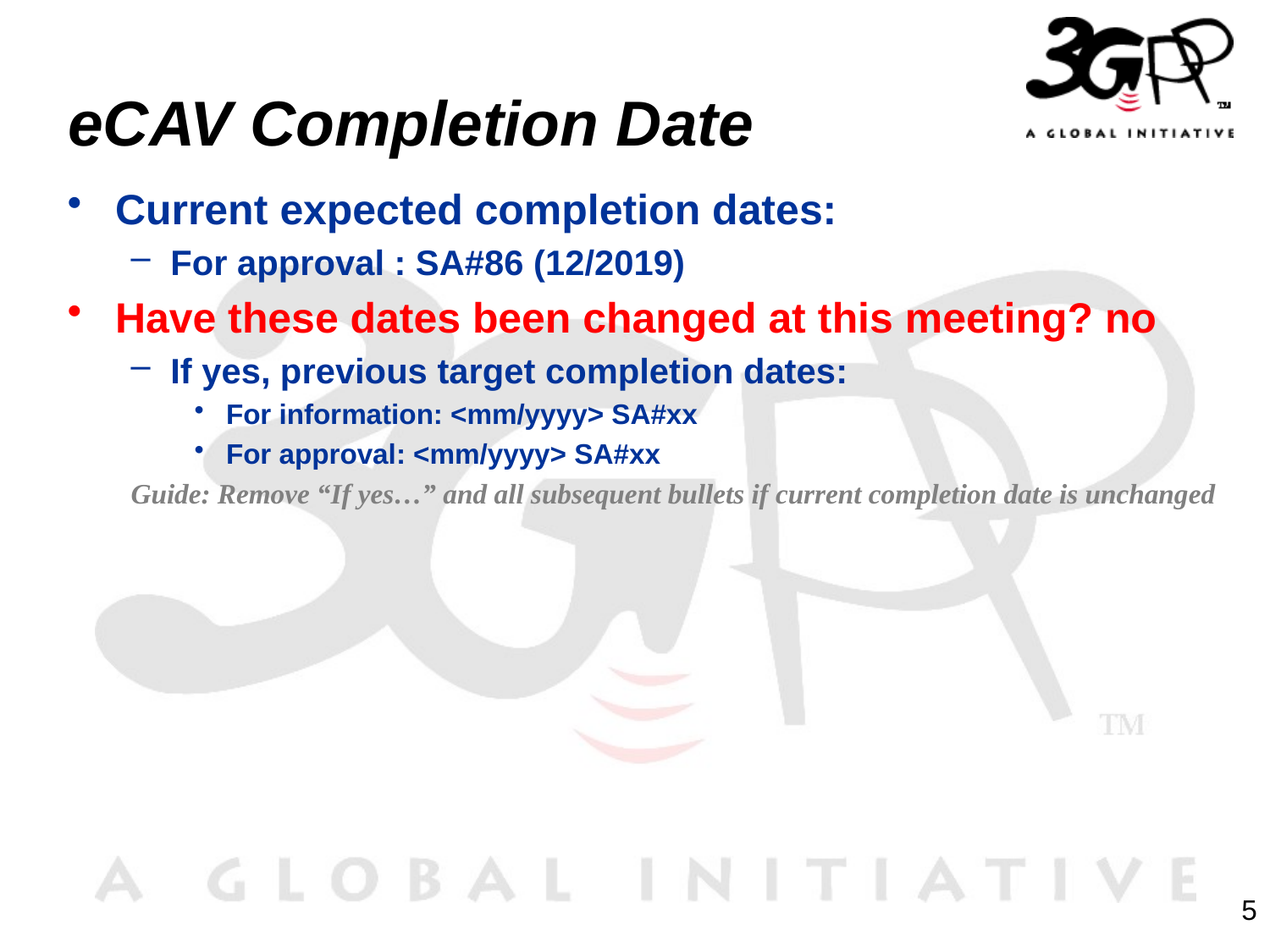

# eCAV Completion Date
Current expected completion dates:
For approval : SA#86 (12/2019)
Have these dates been changed at this meeting? no
If yes, previous target completion dates:
For information: <mm/yyyy> SA#xx
For approval: <mm/yyyy> SA#xx
Guide: Remove “If yes…” and all subsequent bullets if current completion date is unchanged

5